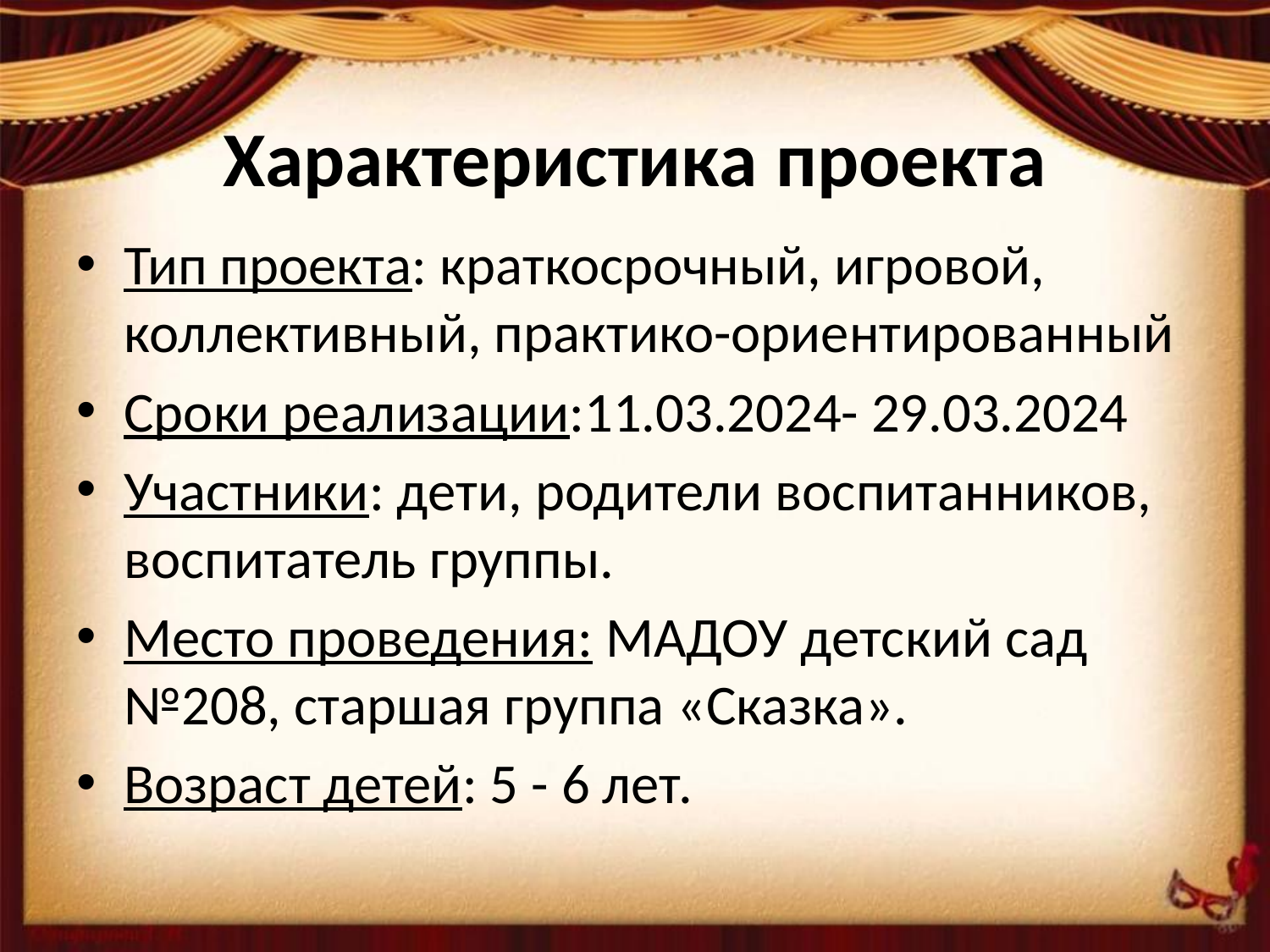

# Характеристика проекта
Тип проекта: краткосрочный, игровой, коллективный, практико-ориентированный
Сроки реализации:11.03.2024- 29.03.2024
Участники: дети, родители воспитанников, воспитатель группы.
Место проведения: МАДОУ детский сад №208, старшая группа «Сказка».
Возраст детей: 5 - 6 лет.